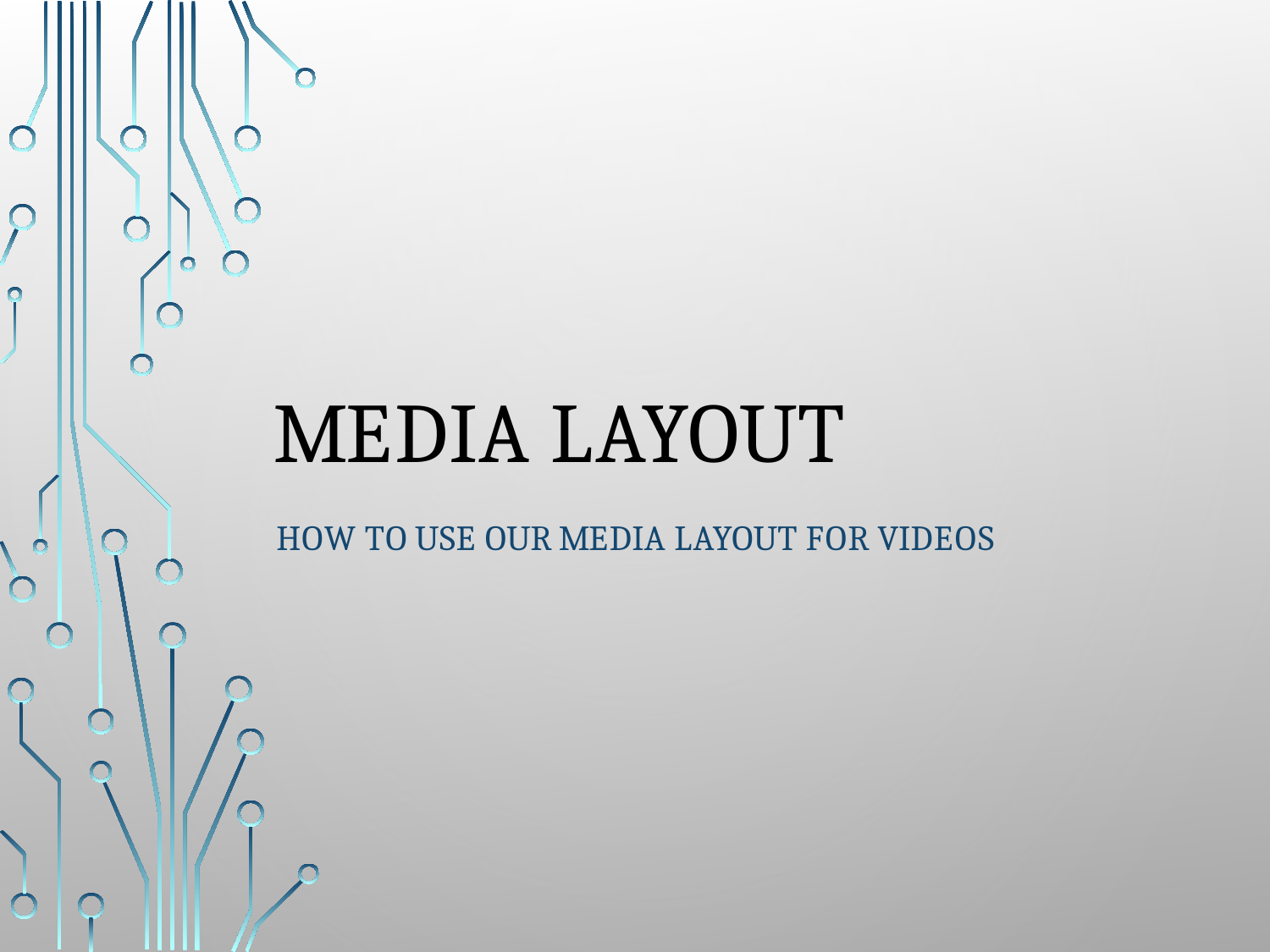

# Media Layout
How to Use our media Layout for Videos